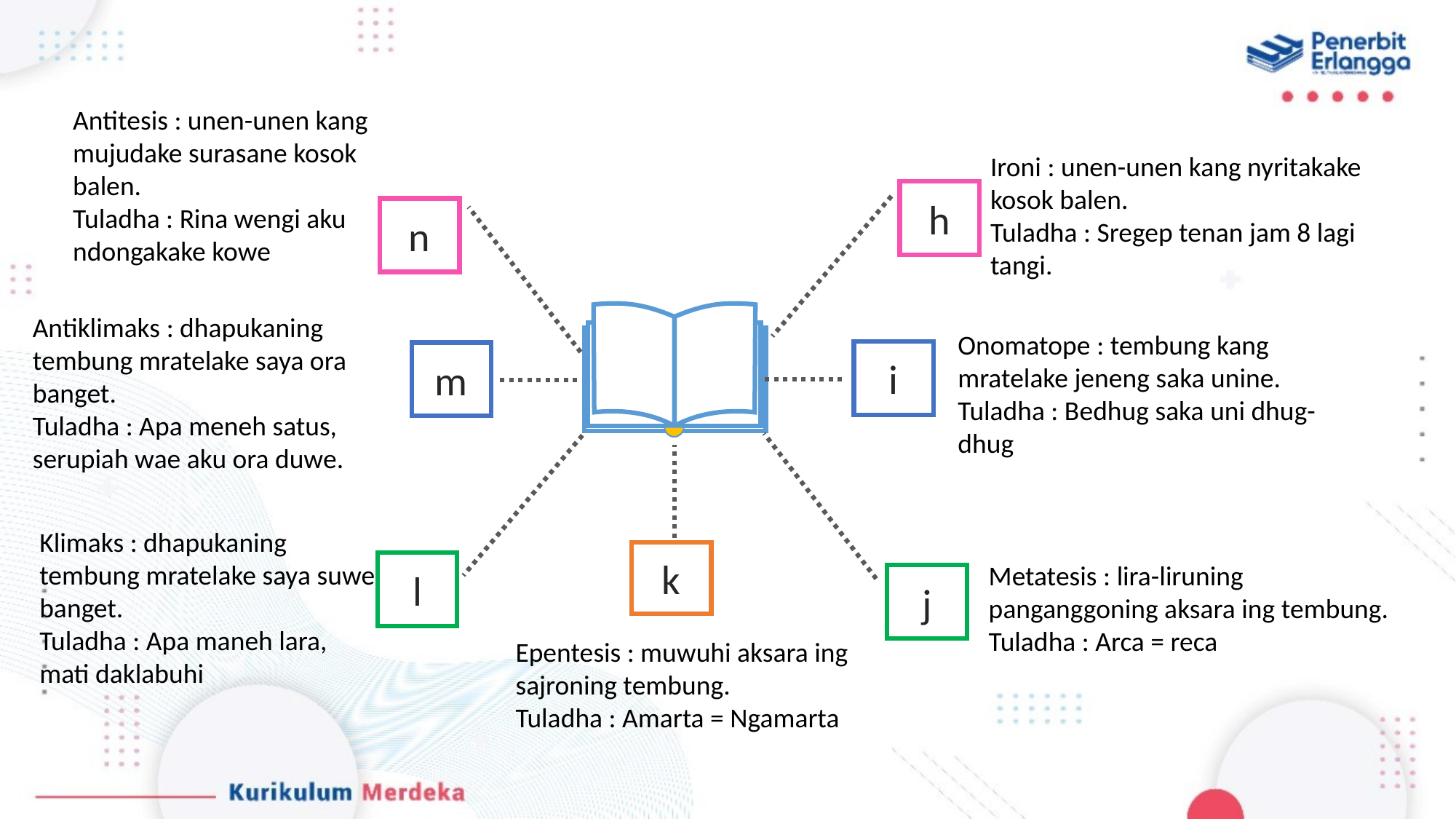

Antitesis : unen-unen kang mujudake surasane kosok balen.
Tuladha : Rina wengi aku ndongakake kowe
Ironi : unen-unen kang nyritakake kosok balen.
Tuladha : Sregep tenan jam 8 lagi tangi.
h
n
Antiklimaks : dhapukaning tembung mratelake saya ora banget.
Tuladha : Apa meneh satus, serupiah wae aku ora duwe.

Onomatope : tembung kang mratelake jeneng saka unine.
Tuladha : Bedhug saka uni dhug-dhug
i
m
Klimaks : dhapukaning tembung mratelake saya suwe banget.
Tuladha : Apa maneh lara, mati daklabuhi
k
l
Metatesis : lira-liruning panganggoning aksara ing tembung.
Tuladha : Arca = reca
j
Epentesis : muwuhi aksara ing sajroning tembung.
Tuladha : Amarta = Ngamarta